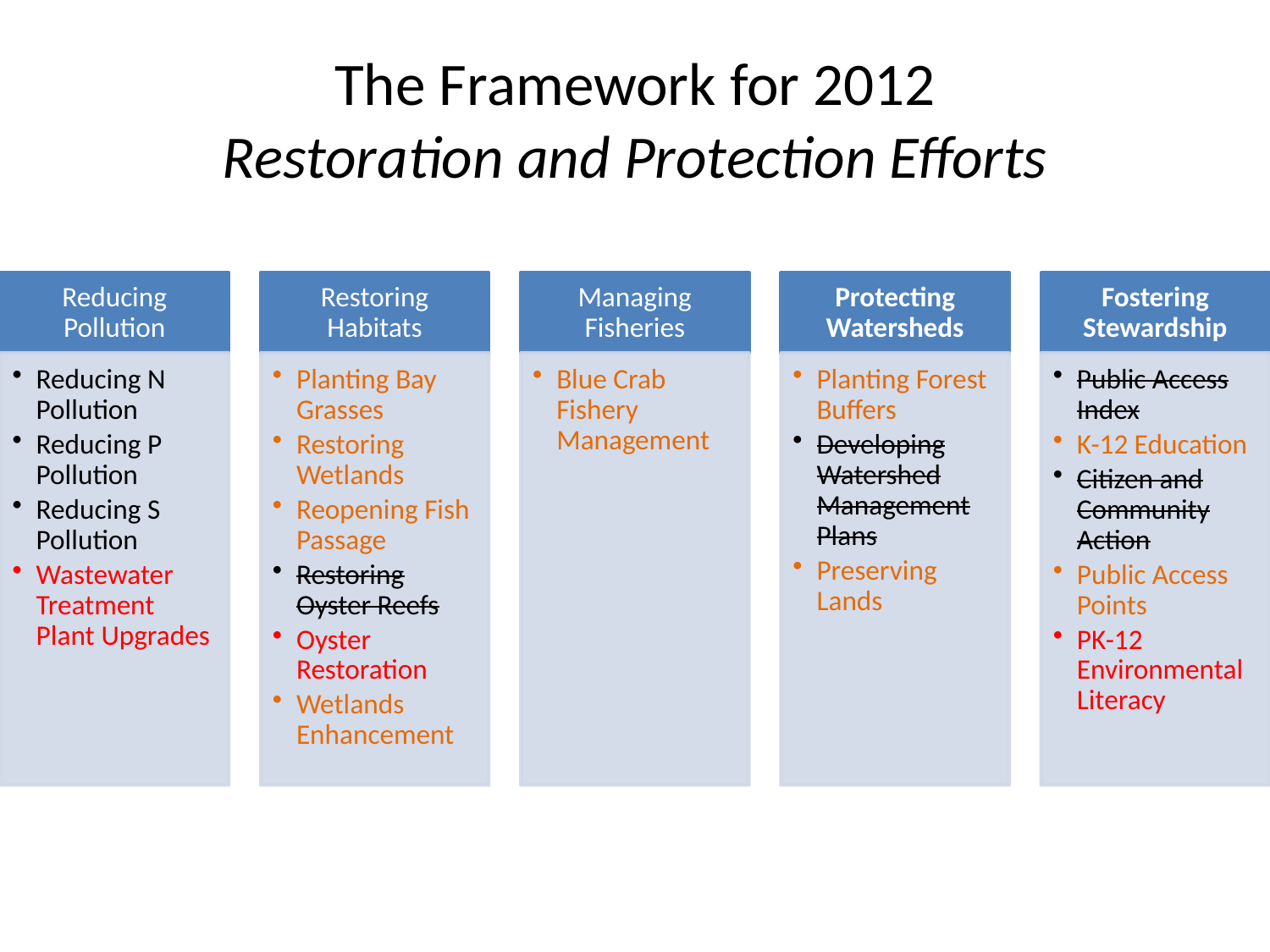

# The Framework for 2012 Restoration and Protection Efforts
Reducing Pollution
Reducing N Pollution
Reducing P Pollution
Reducing S Pollution
Wastewater Treatment Plant Upgrades
Restoring Habitats
Planting Bay Grasses
Restoring Wetlands
Reopening Fish Passage
Restoring Oyster Reefs
Oyster Restoration
Wetlands Enhancement
Managing Fisheries
Blue Crab Fishery Management
Protecting Watersheds
Planting Forest Buffers
Developing Watershed Management Plans
Preserving Lands
Fostering Stewardship
Public Access Index
K-12 Education
Citizen and Community Action
Public Access Points
PK-12 Environmental Literacy